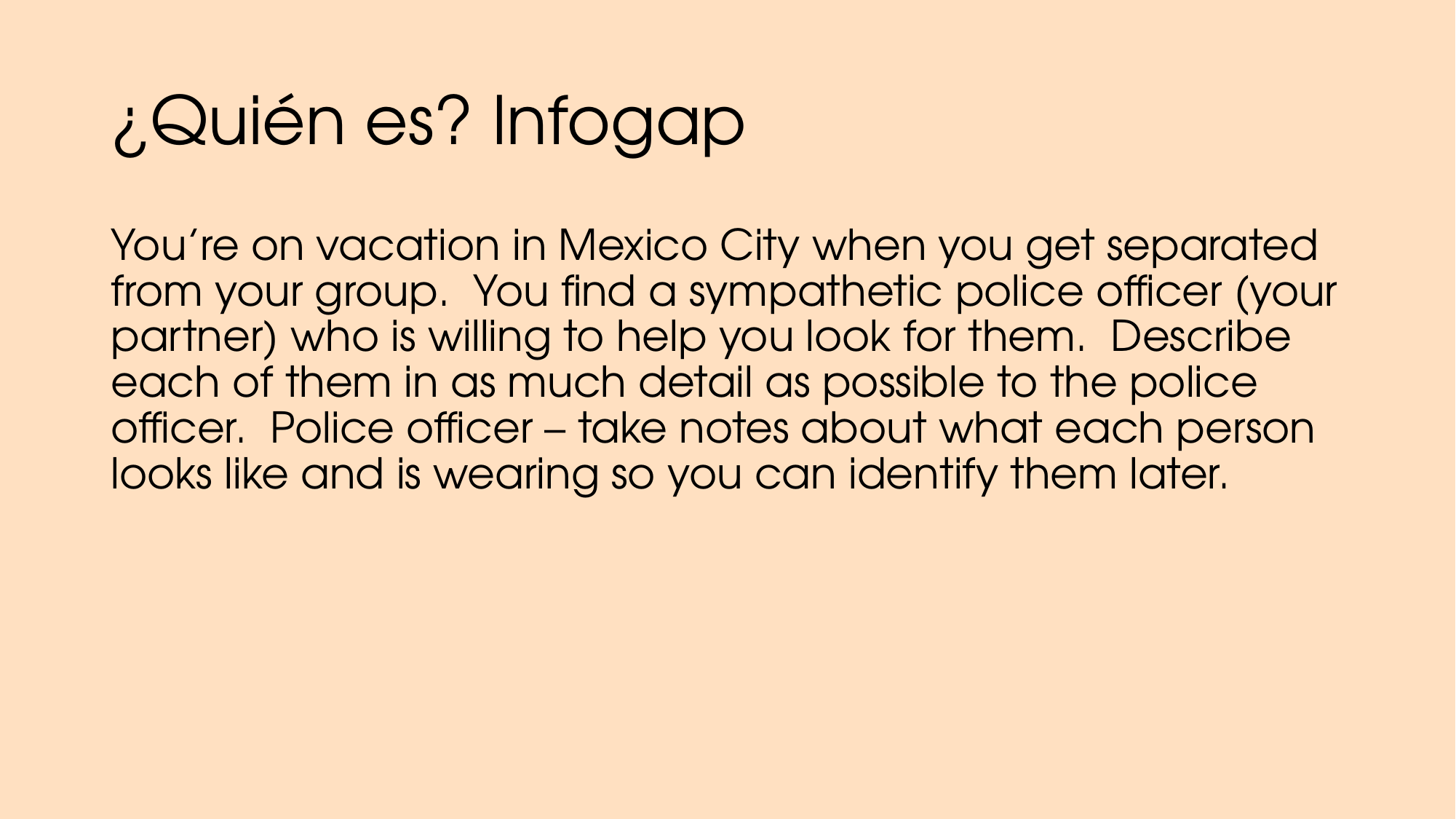

# ¿Quién es? Infogap
You’re on vacation in Mexico City when you get separated from your group.  You find a sympathetic police officer (your partner) who is willing to help you look for them.  Describe each of them in as much detail as possible to the police officer.  Police officer – take notes about what each person looks like and is wearing so you can identify them later.